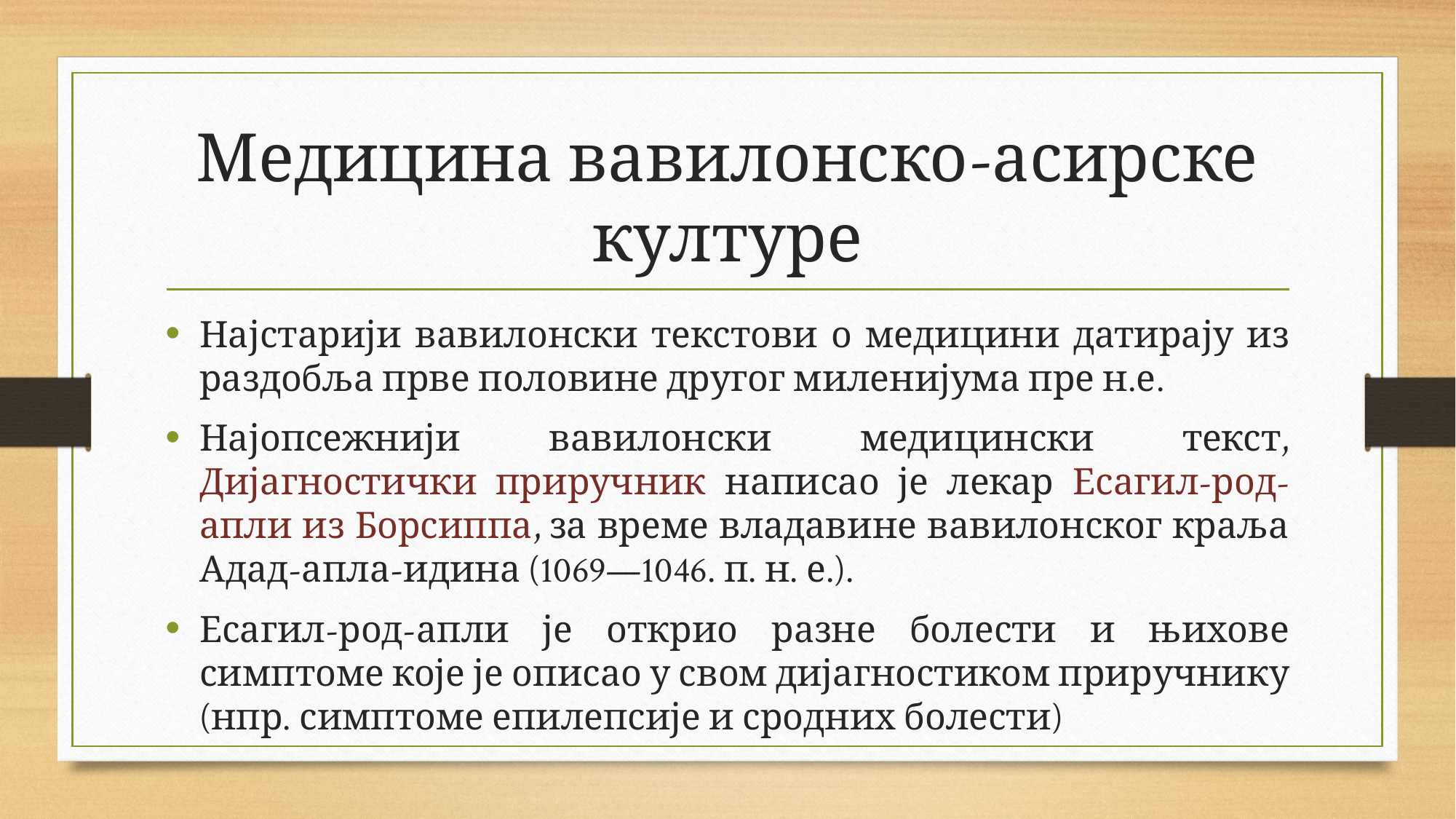

# Медицина вавилонско-асирске културе
Најстарији вавилонски текстови о медицини датирају из раздобља прве половине другог миленијума пре н.е.
Најопсежнији вавилонски медицински текст, Дијагностички приручник написао је лекар Есагил-род-апли из Борсиппа, за време владавине вавилонског краља Адад-апла-идина (1069—1046. п. н. е.).
Есагил-род-апли је открио разне болести и њихове симптоме које је описао у свом дијагностиком приручнику (нпр. симптоме епилепсије и сродних болести)